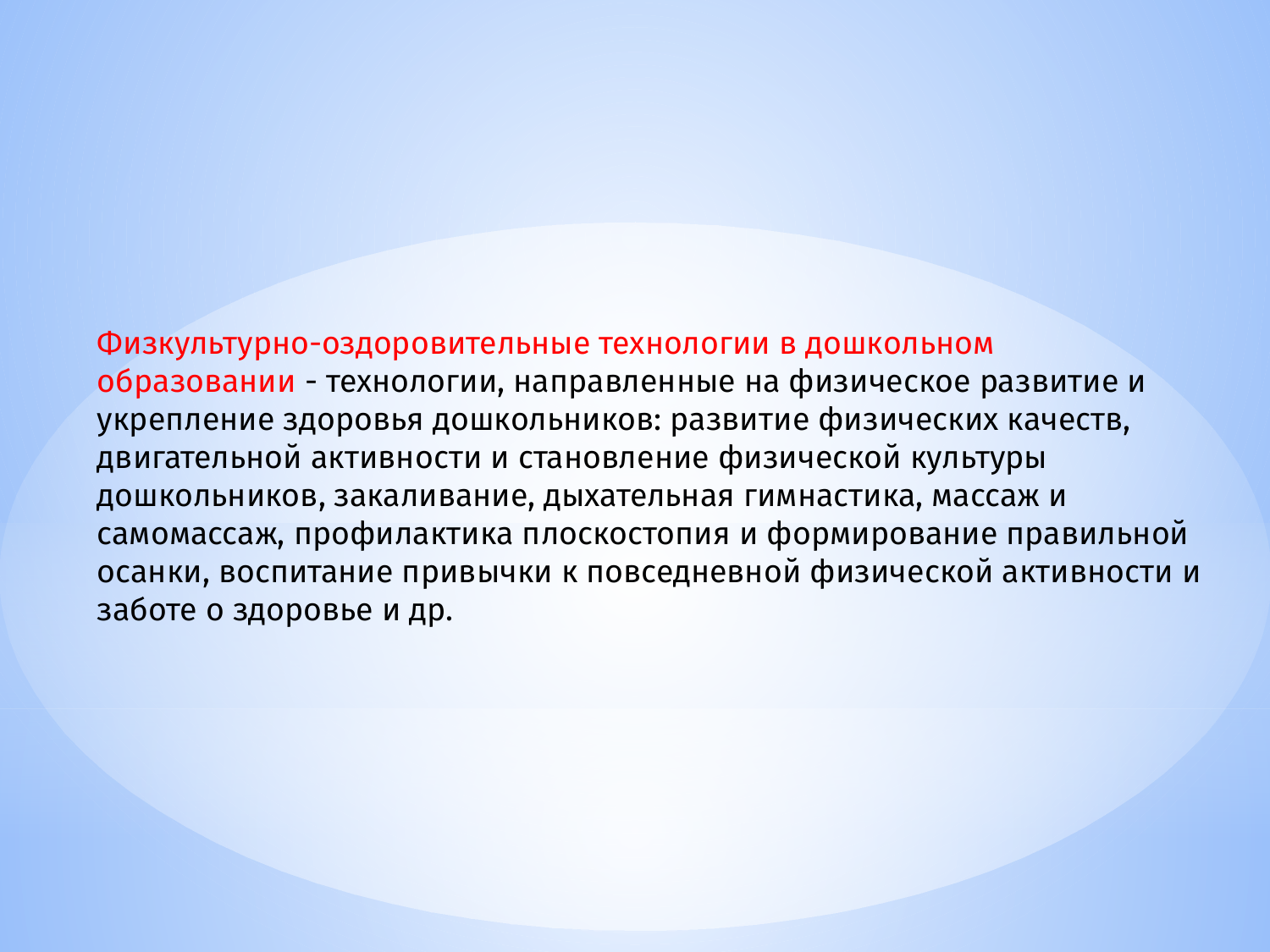

Физкультурно-оздоровительные технологии в дошкольном образовании - технологии, направленные на физическое развитие и укрепление здоровья дошкольников: развитие физических качеств, двигательной активности и становление физической культуры дошкольников, закаливание, дыхательная гимнастика, массаж и самомассаж, профилактика плоскостопия и формирование правильной осанки, воспитание привычки к повседневной физической активности и заботе о здоровье и др.